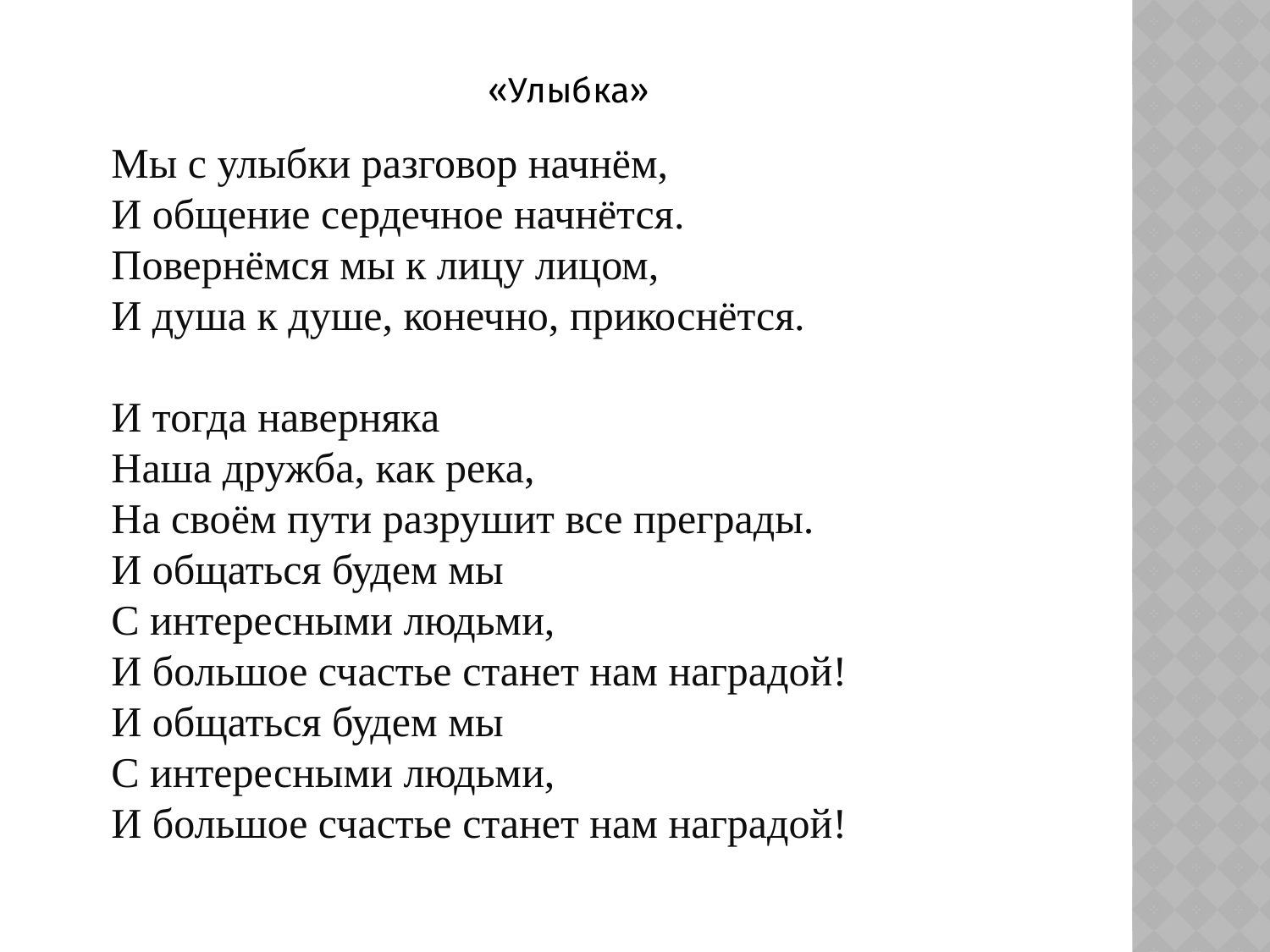

«Улыбка»
# Мы с улыбки разговор начнём, И общение сердечное начнётся. Повернёмся мы к лицу лицом, И душа к душе, конечно, прикоснётся. И тогда наверняка Наша дружба, как река, На своём пути разрушит все преграды. И общаться будем мы С интересными людьми, И большое счастье станет нам наградой! И общаться будем мы С интересными людьми, И большое счастье станет нам наградой!